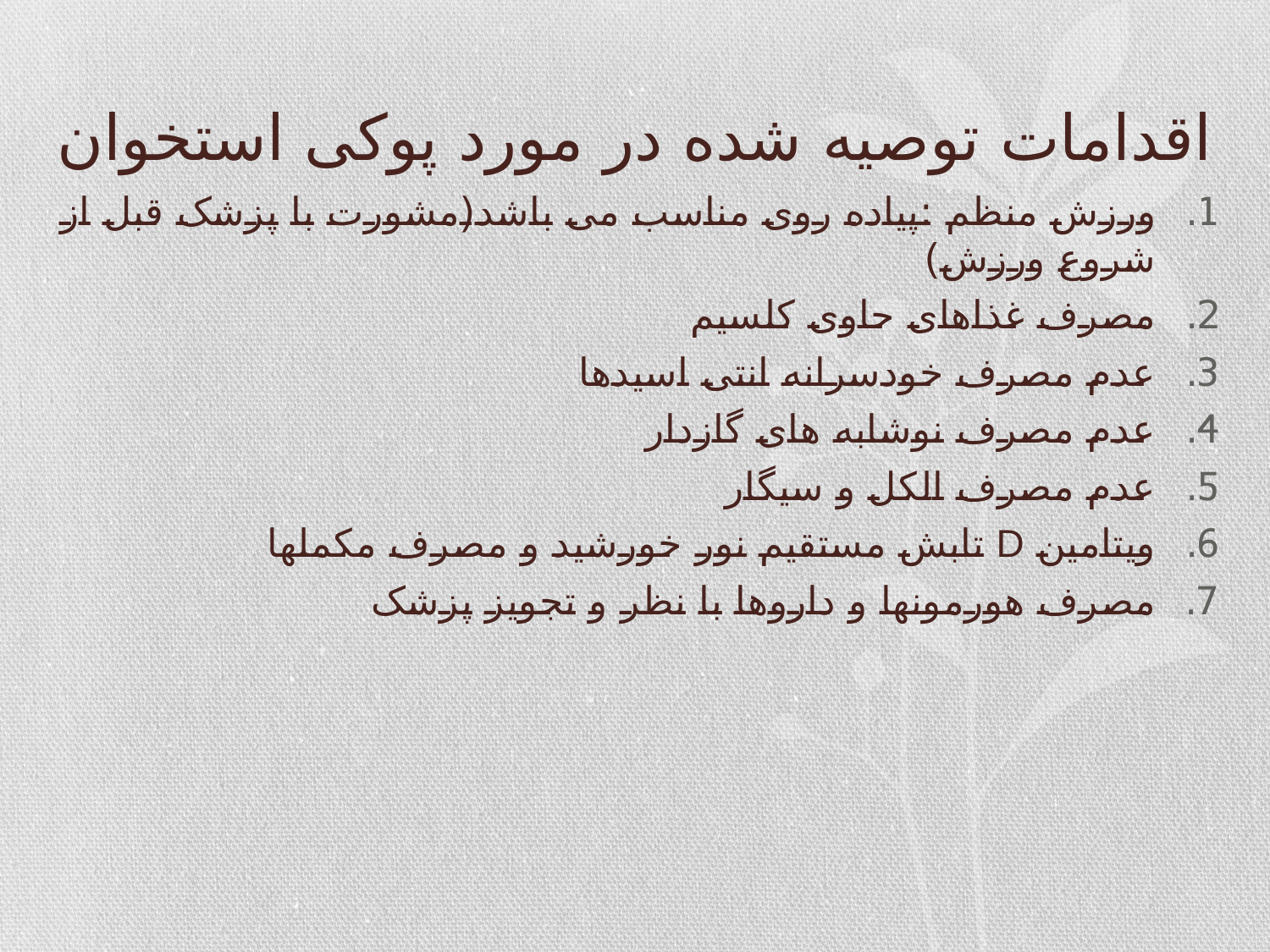

# اقدامات توصیه شده در مورد پوکی استخوان
ورزش منظم :پیاده روی مناسب می باشد(مشورت با پزشک قبل از شروع ورزش)
مصرف غذاهای حاوی کلسیم
عدم مصرف خودسرانه انتی اسیدها
عدم مصرف نوشابه های گازدار
عدم مصرف الکل و سیگار
ویتامین D تابش مستقیم نور خورشید و مصرف مکملها
مصرف هورمونها و داروها با نظر و تجویز پزشک